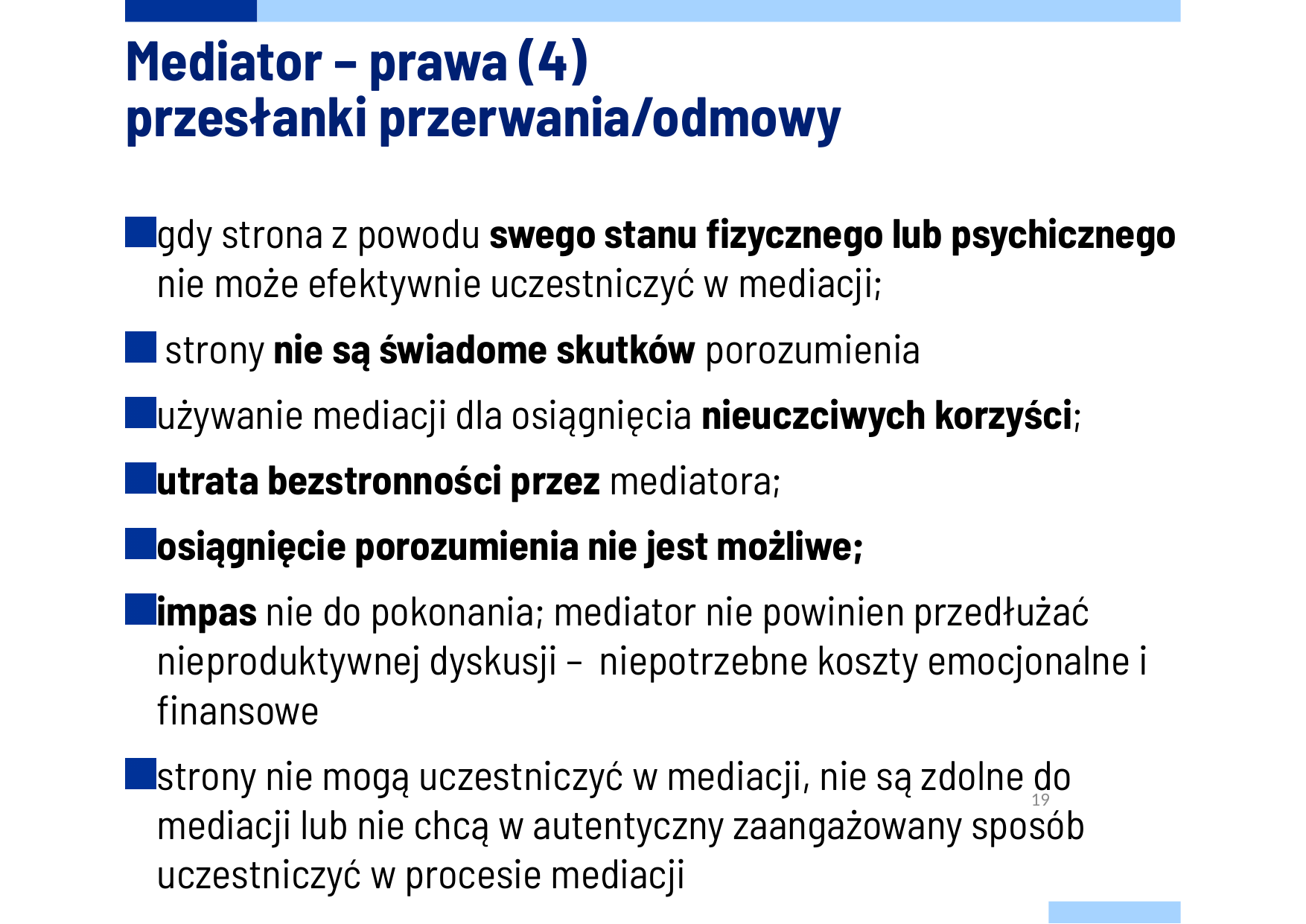

# Mediator – prawa (4) przesłanki przerwania/odmowy

gdy strona z powodu swego stanu fizycznego lub psychicznego nie może efektywnie uczestniczyć w mediacji;
 strony nie są świadome skutków porozumienia
używanie mediacji dla osiągnięcia nieuczciwych korzyści;
utrata bezstronności przez mediatora;
osiągnięcie porozumienia nie jest możliwe;
impas nie do pokonania; mediator nie powinien przedłużać nieproduktywnej dyskusji –  niepotrzebne koszty emocjonalne i finansowe
strony nie mogą uczestniczyć w mediacji, nie są zdolne do mediacji lub nie chcą w autentyczny zaangażowany sposób uczestniczyć w procesie mediacji

19